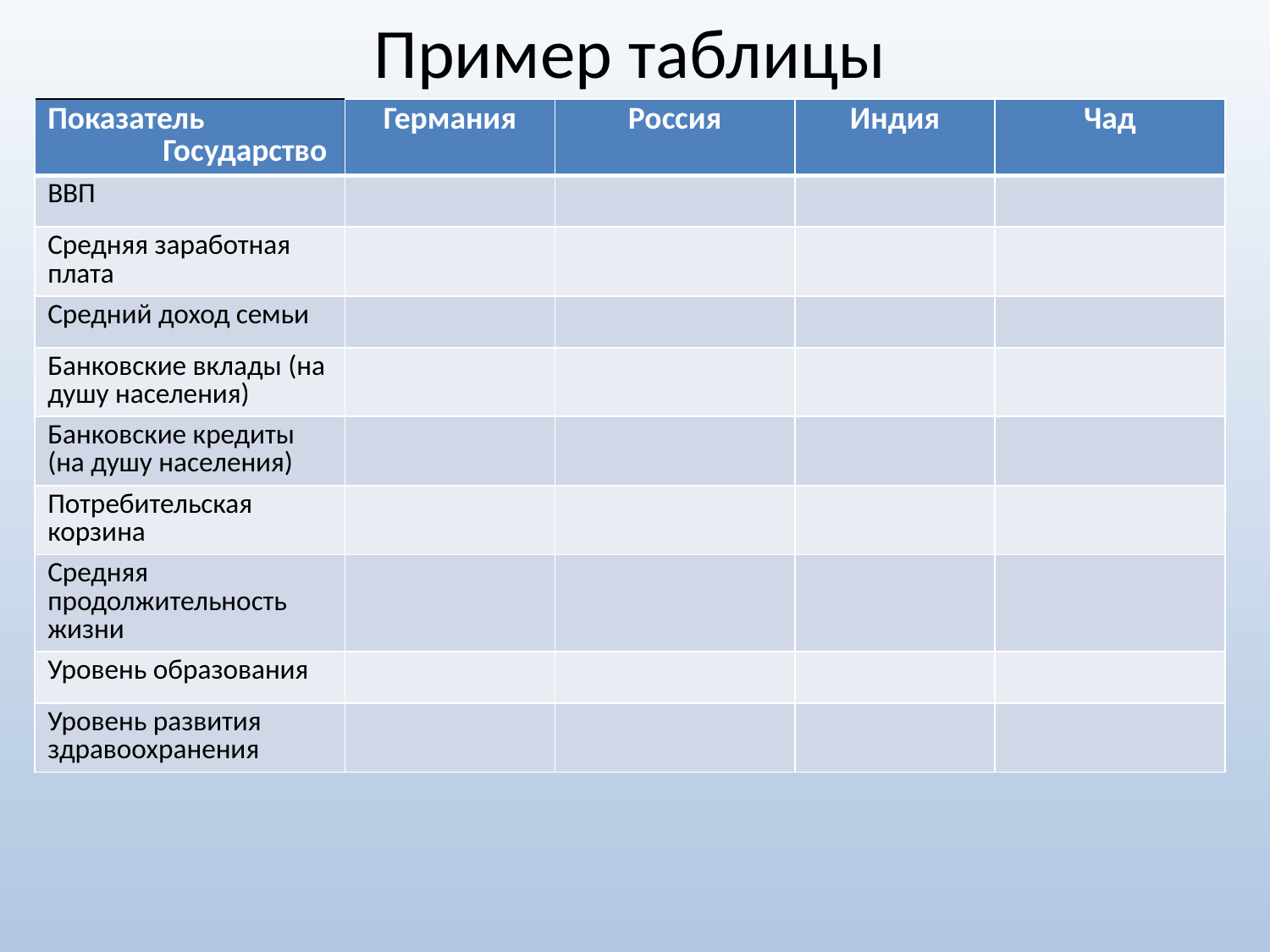

# Пример таблицы
| Показатель Государство | Германия | Россия | Индия | Чад |
| --- | --- | --- | --- | --- |
| ВВП |  |  |  |  |
| Средняя заработная плата |  |  |  |  |
| Средний доход семьи |  |  |  |  |
| Банковские вклады (на душу населения) |  |  |  |  |
| Банковские кредиты (на душу населения) |  |  |  |  |
| Потребительская корзина |  |  |  |  |
| Средняя продолжительность жизни |  |  |  |  |
| Уровень образования |  |  |  |  |
| Уровень развития здравоохранения |  |  |  |  |